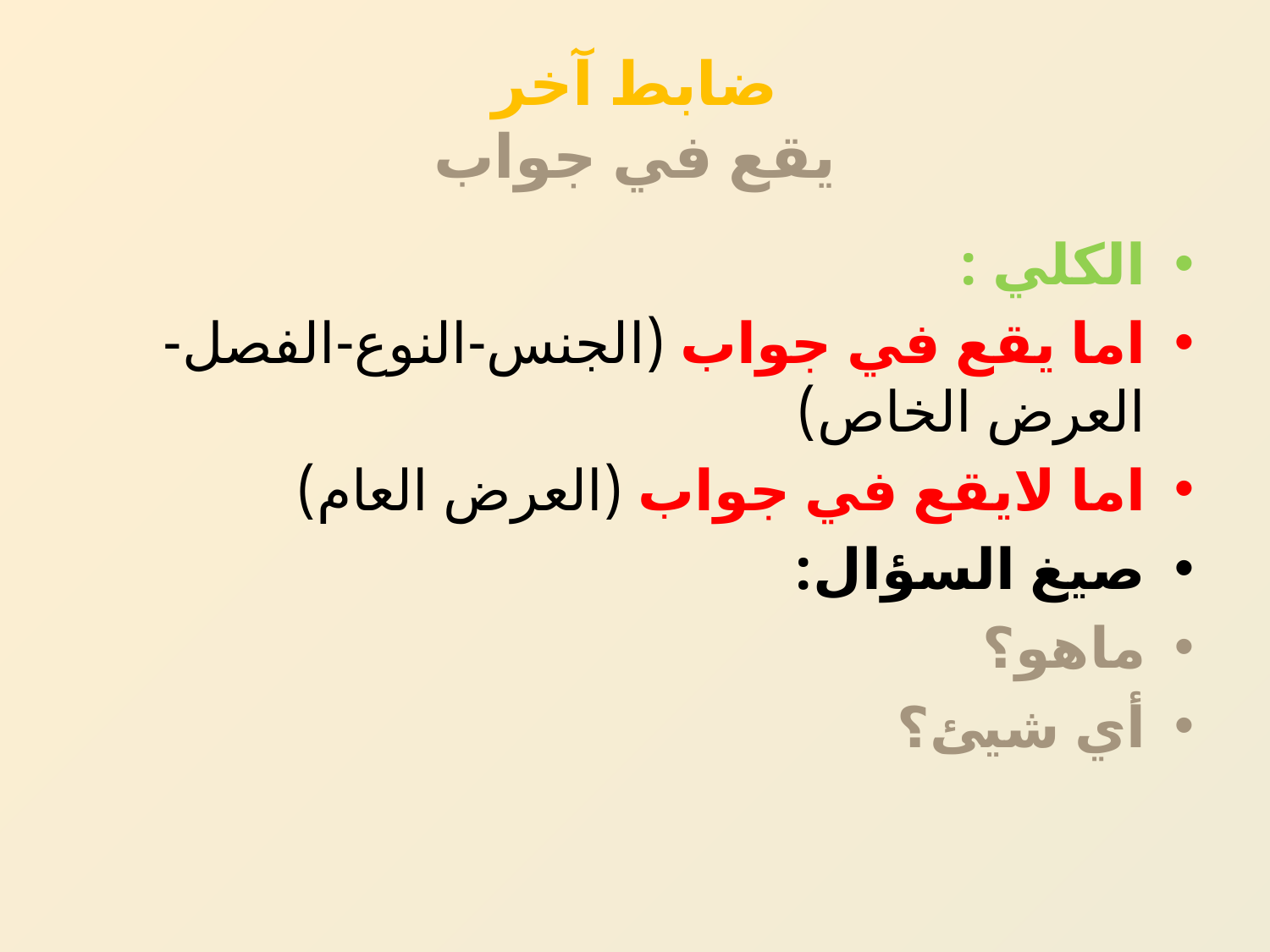

# ضابط آخر يقع في جواب
الكلي :
اما يقع في جواب (الجنس-النوع-الفصل-العرض الخاص)
اما لايقع في جواب (العرض العام)
صيغ السؤال:
ماهو؟
أي شيئ؟